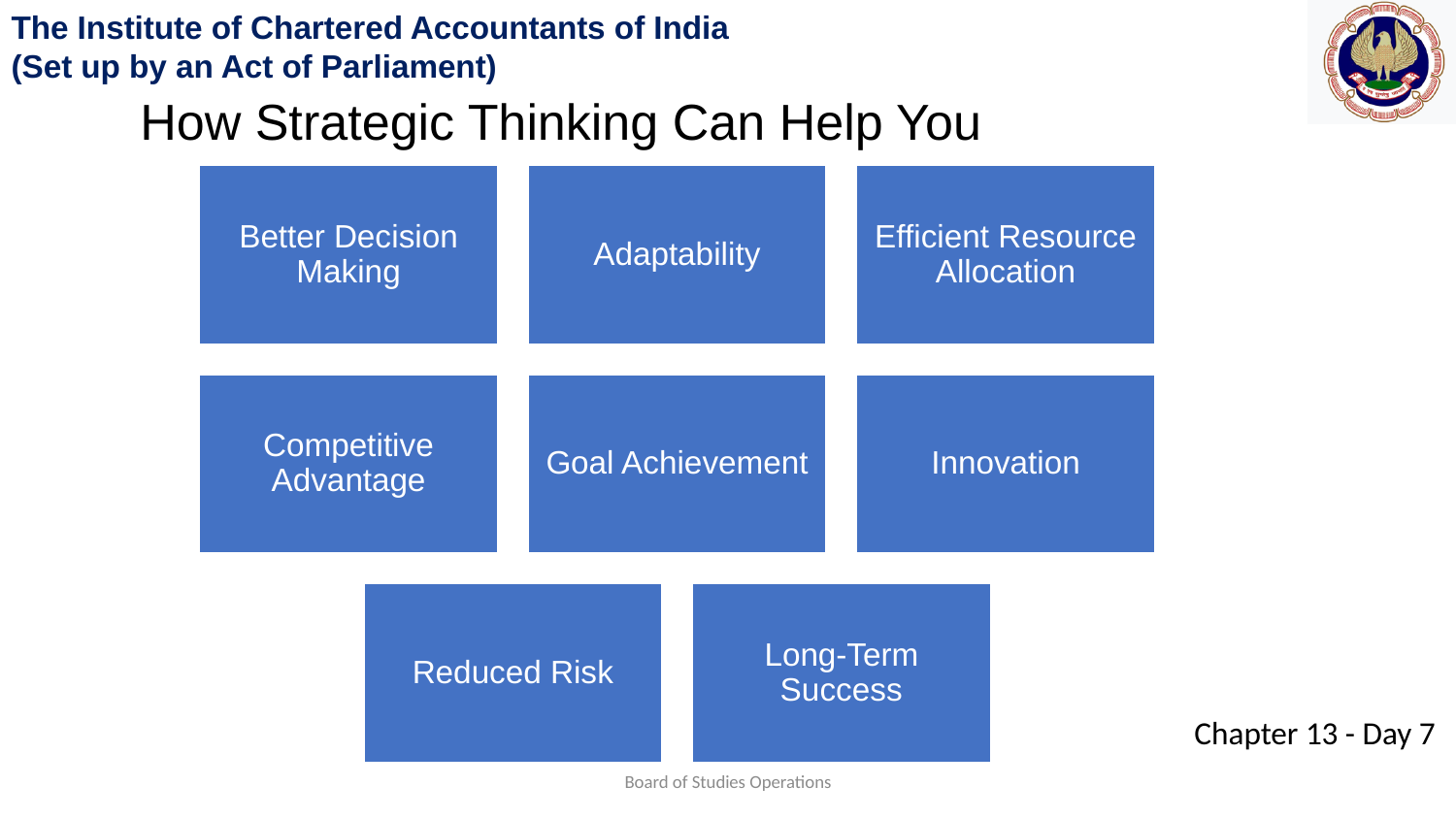

How Strategic Thinking Can Help You
Better Decision Making
Adaptability
Efficient Resource Allocation
Competitive Advantage
Goal Achievement
Innovation
Reduced Risk
Long-Term Success
Board of Studies Operations